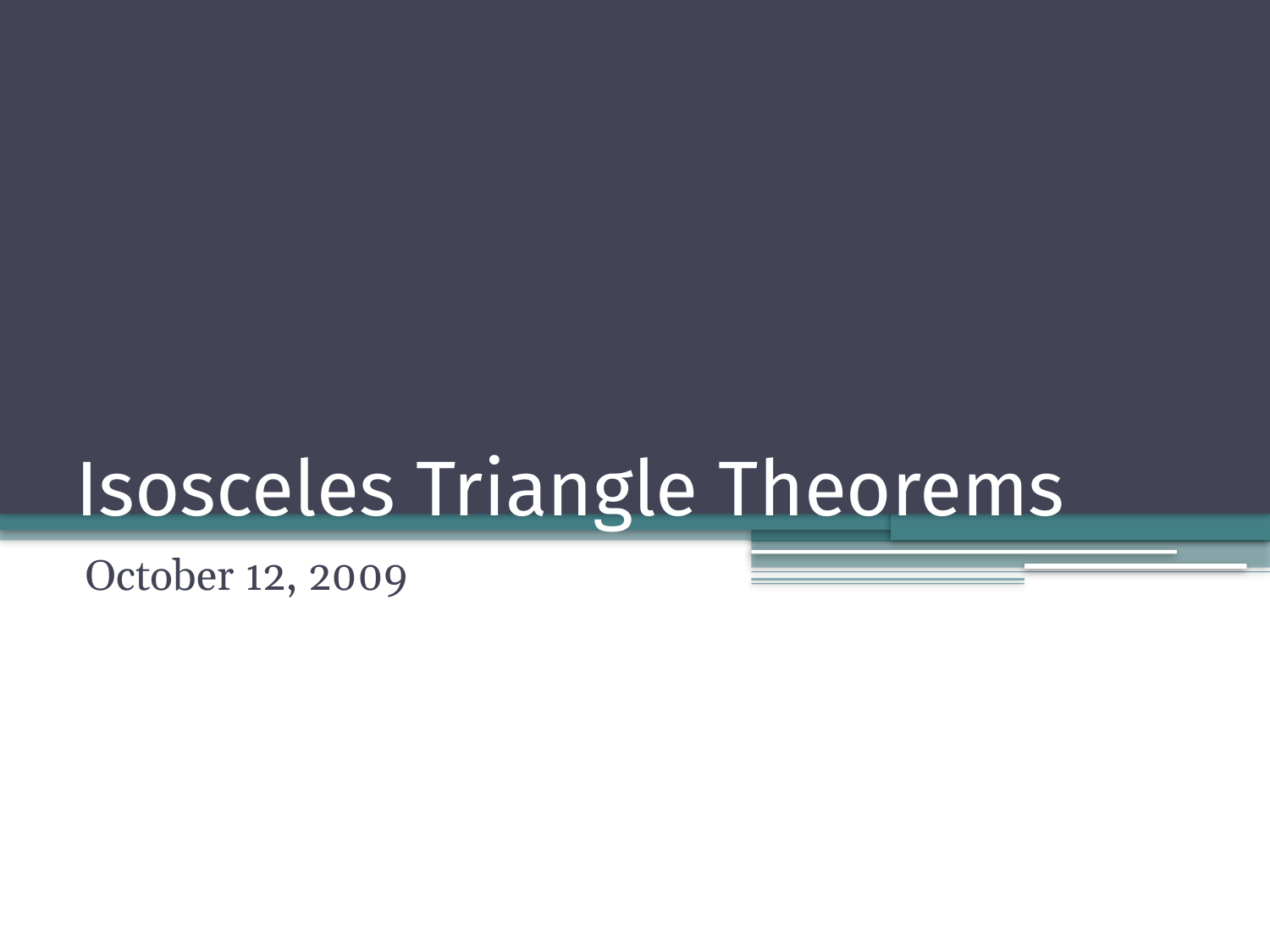

# Isosceles Triangle Theorems
October 12, 2009